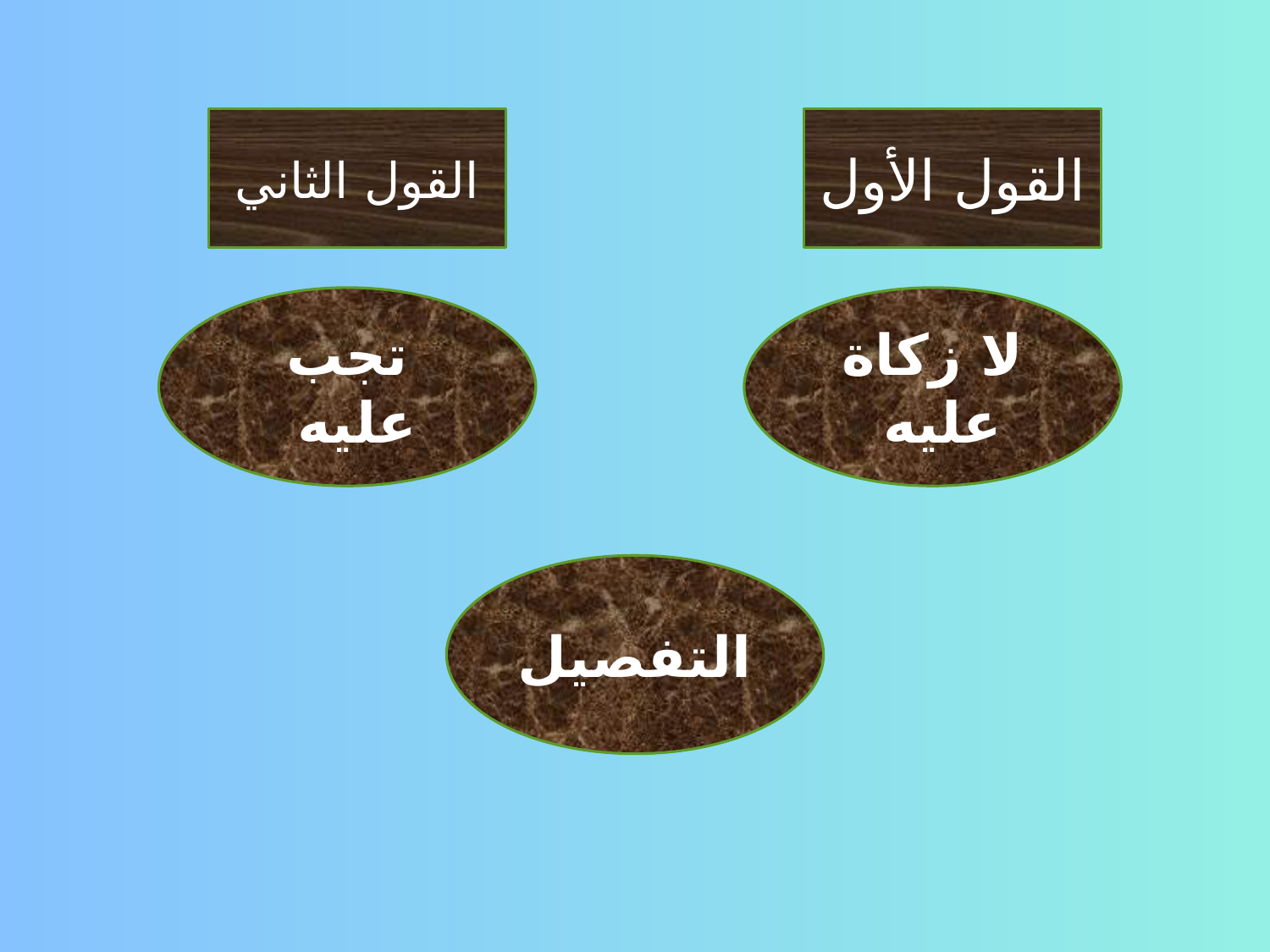

القول الثاني
القول الأول
تجب عليه
لا زكاة عليه
التفصيل